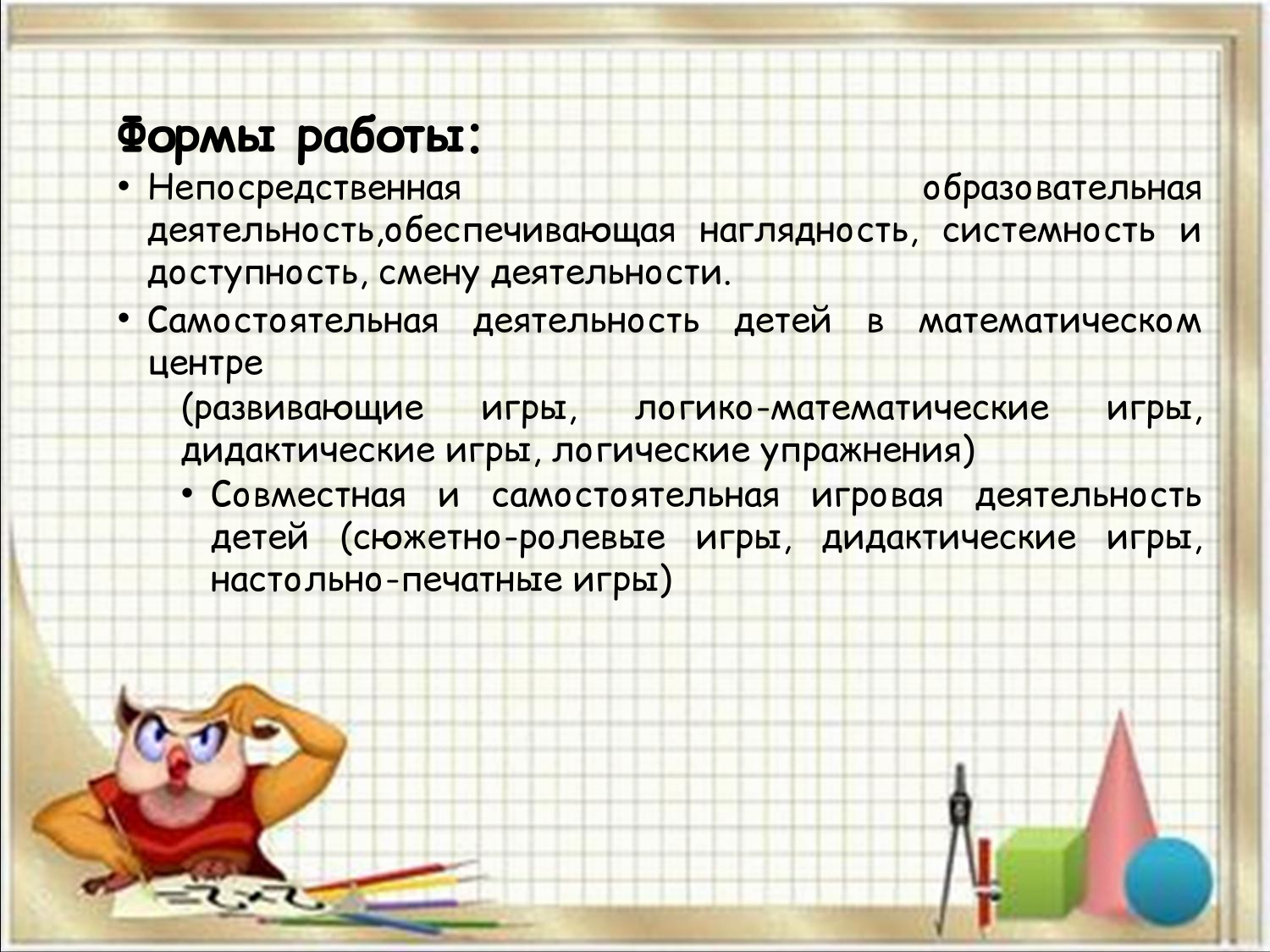

Формы работы:
Непосредственная образовательная деятельность,обеспечивающая наглядность, системность и доступность, смену деятельности.
Самостоятельная деятельность детей в математическом центре
(развивающие игры, логико-математические игры, дидактические игры, логические упражнения)
Совместная и самостоятельная игровая деятельность детей (сюжетно-ролевые игры, дидактические игры, настольно-печатные игры)